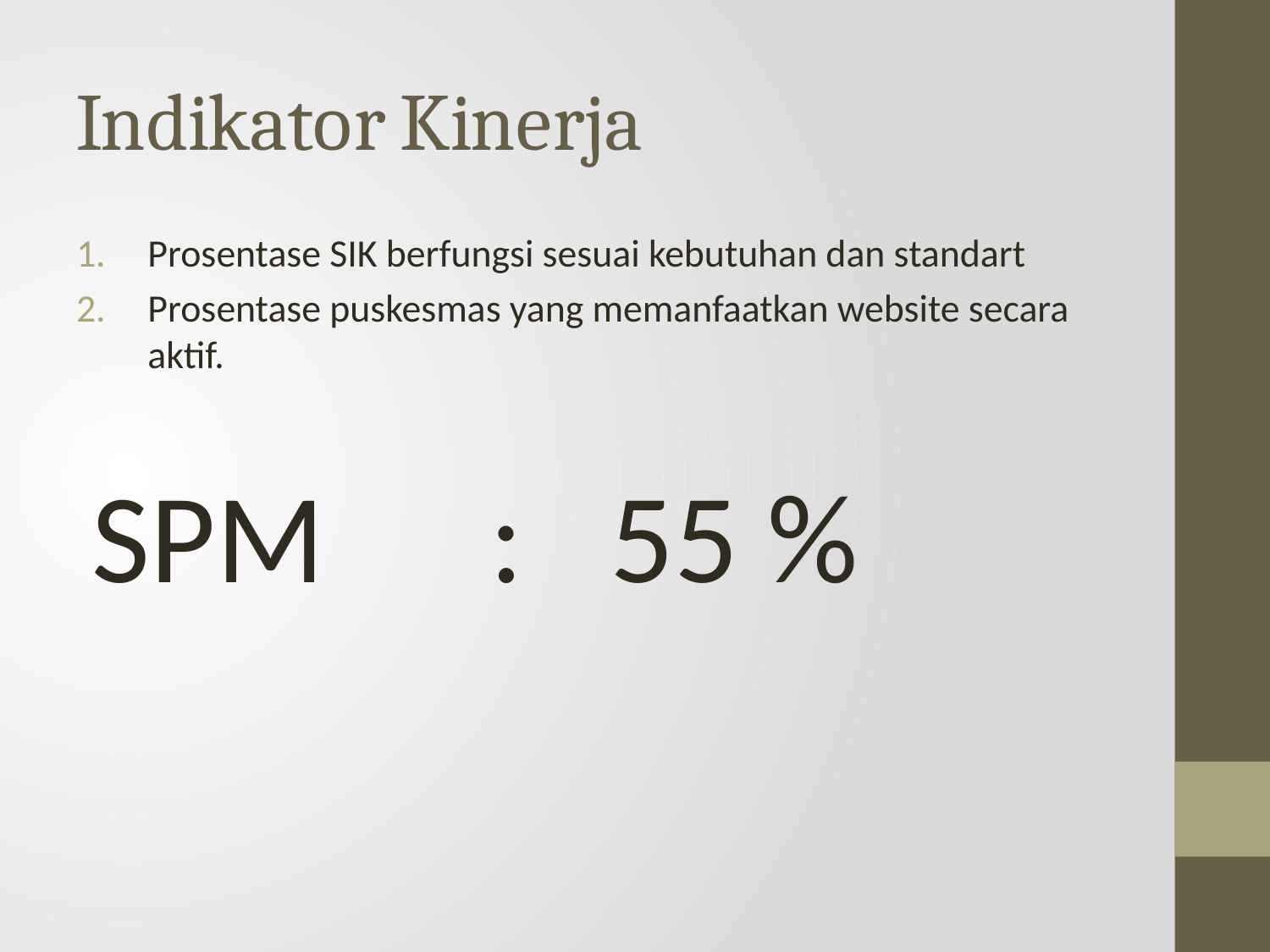

# Indikator Kinerja
Prosentase SIK berfungsi sesuai kebutuhan dan standart
Prosentase puskesmas yang memanfaatkan website secara aktif.

SPM	     :   55 %